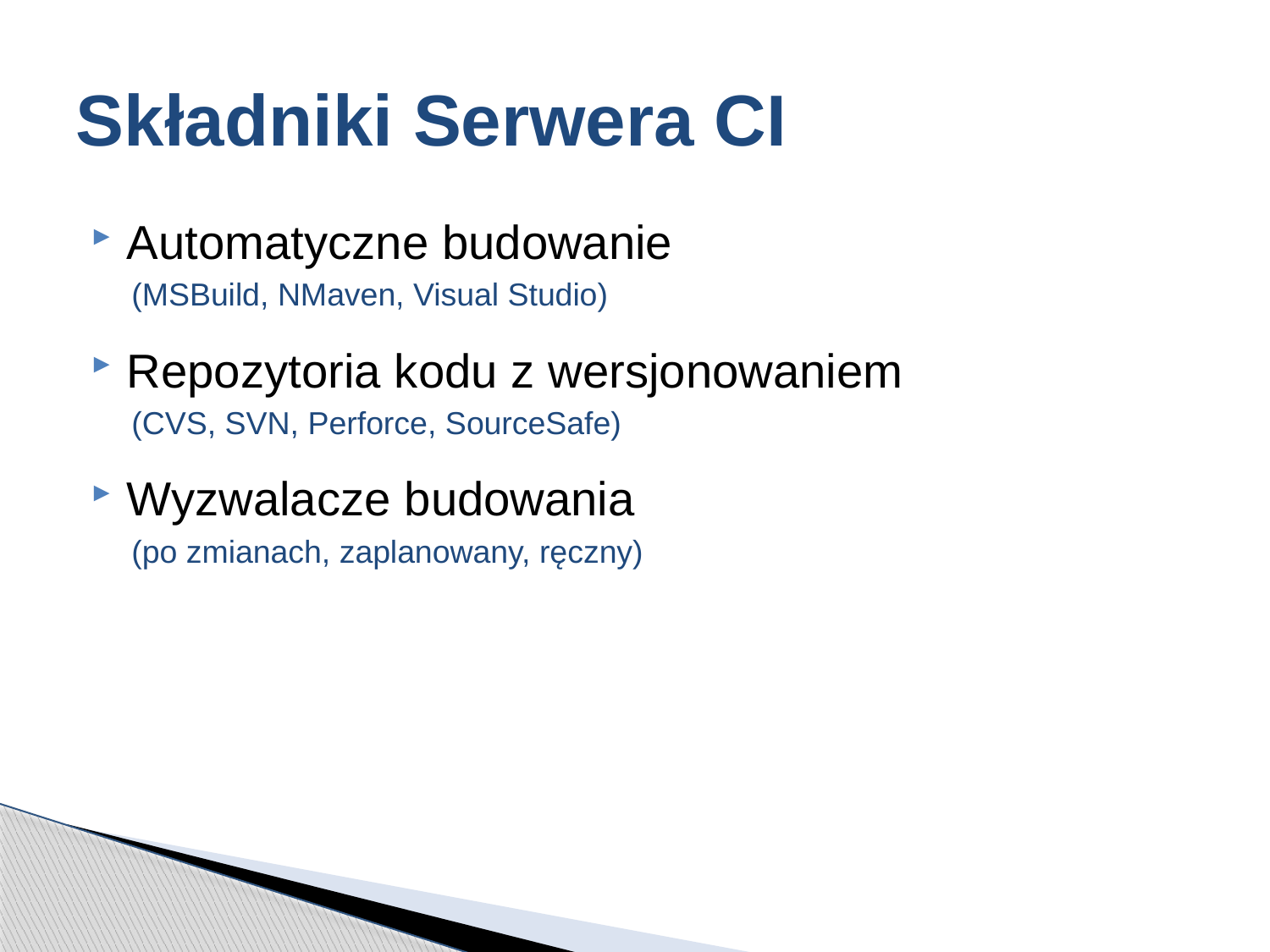

# Składniki Serwera CI
Automatyczne budowanie

Repozytoria kodu z wersjonowaniem

Wyzwalacze budowania
(MSBuild, NMaven, Visual Studio)
(CVS, SVN, Perforce, SourceSafe)
(po zmianach, zaplanowany, ręczny)